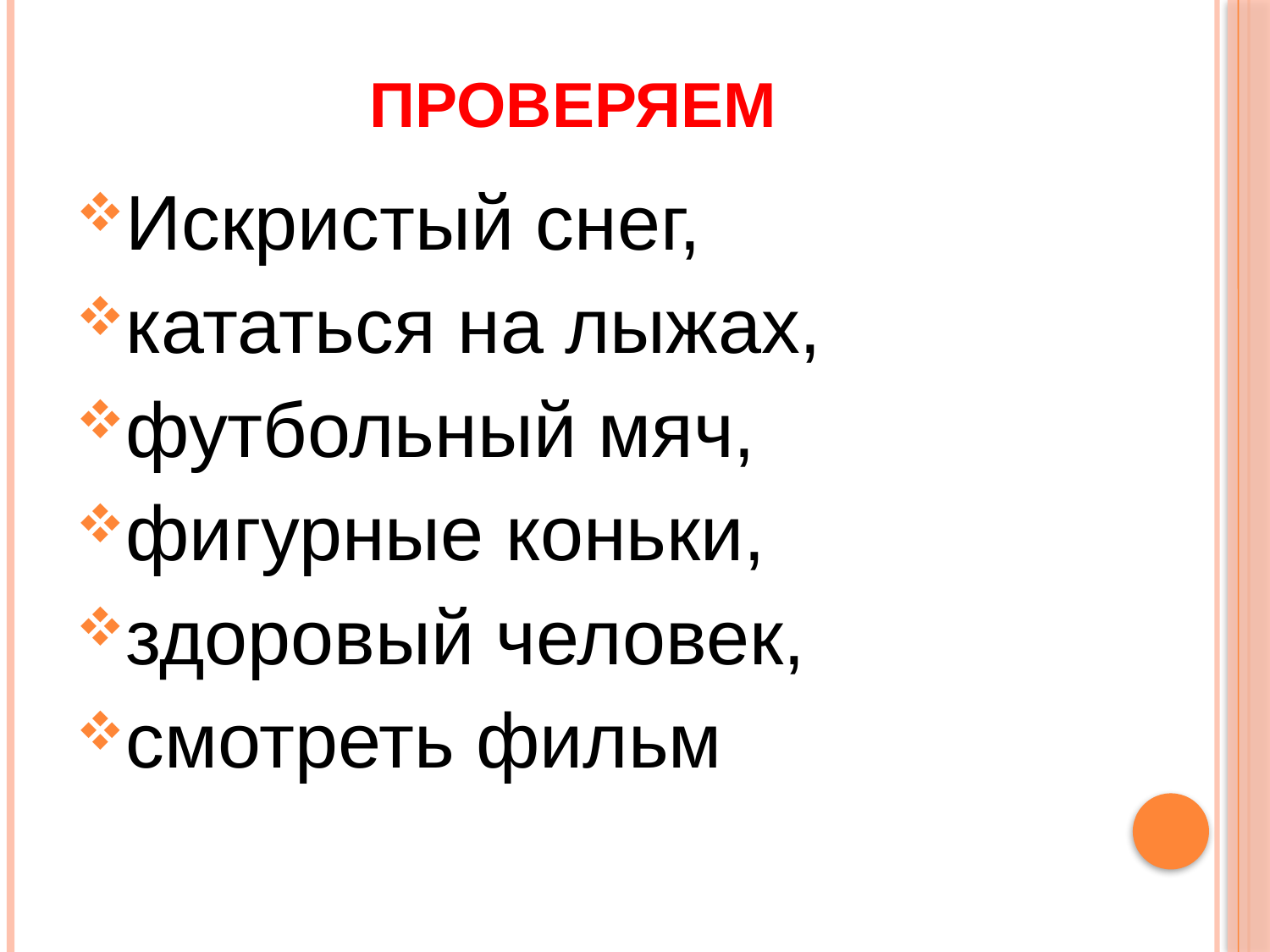

# Проверяем
Искристый снег,
кататься на лыжах,
футбольный мяч,
фигурные коньки,
здоровый человек,
смотреть фильм